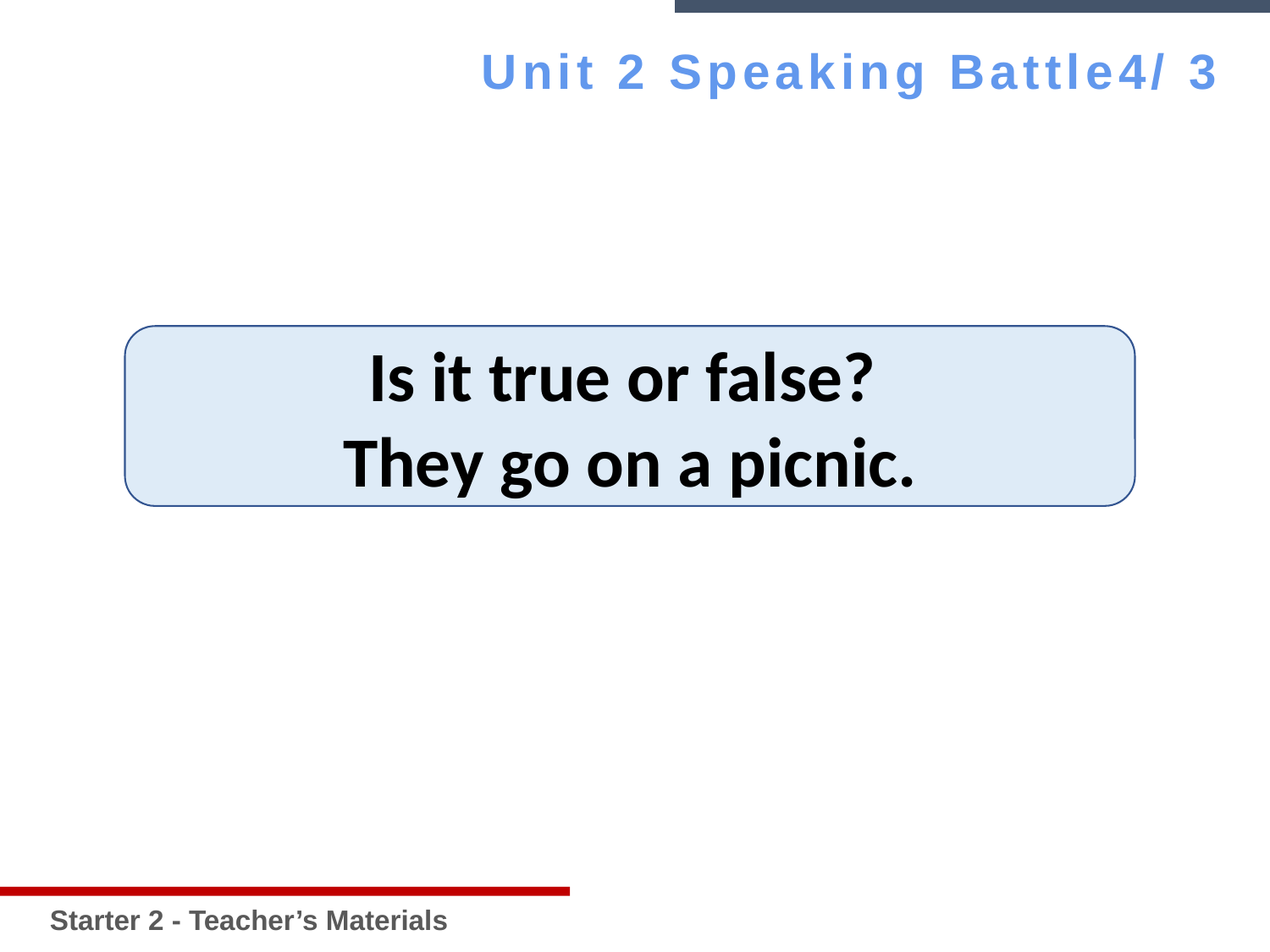

Starter 2 - Teacher’s Materials
Unit 2 Speaking Battle4/ 3
Is it true or false?
They go on a picnic.